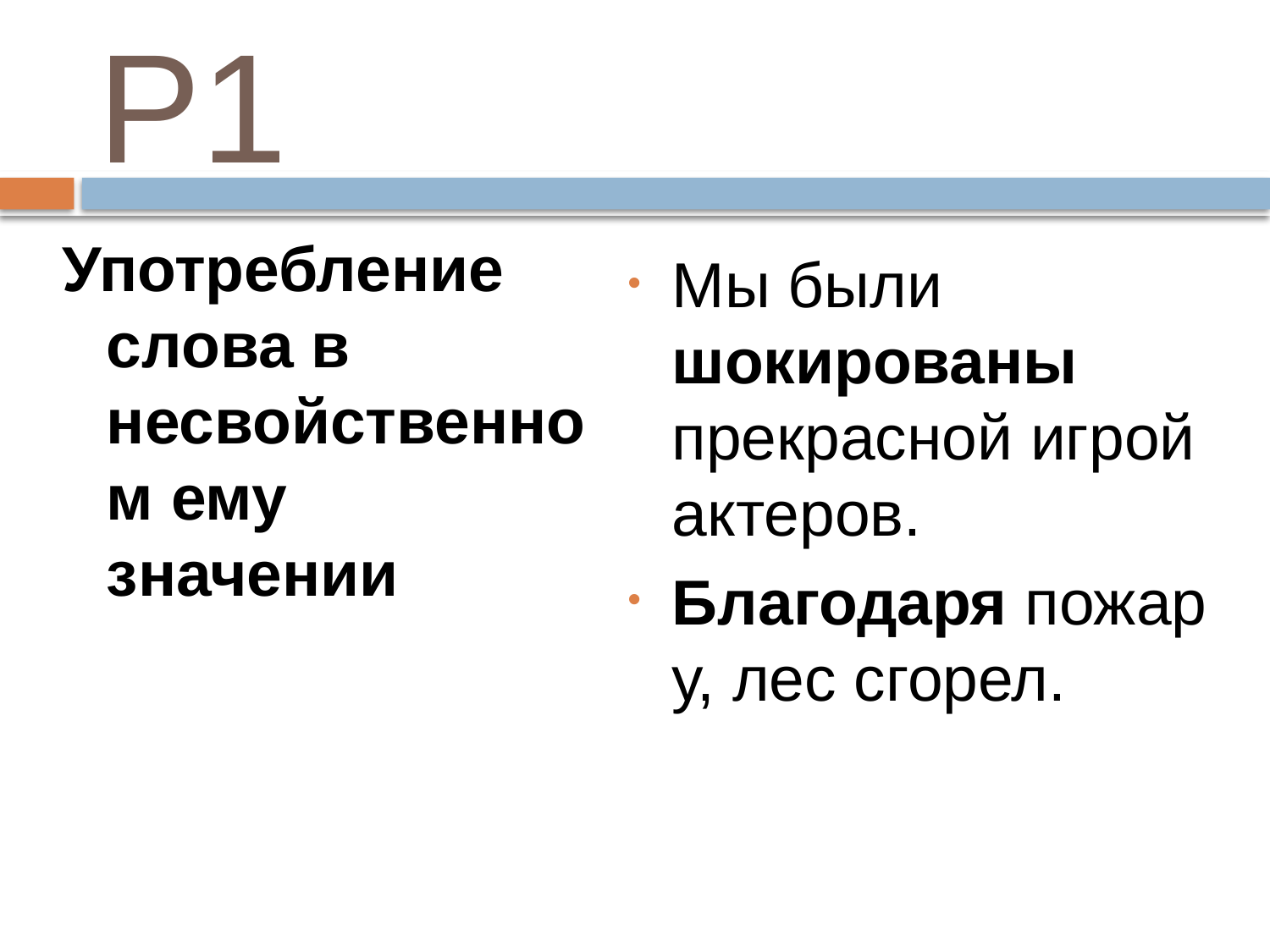

# Р1
Употребление слова в несвойственном ему значении
Мы были шокированы прекрасной игрой актеров.
Благодаря пожару, лес сгорел.